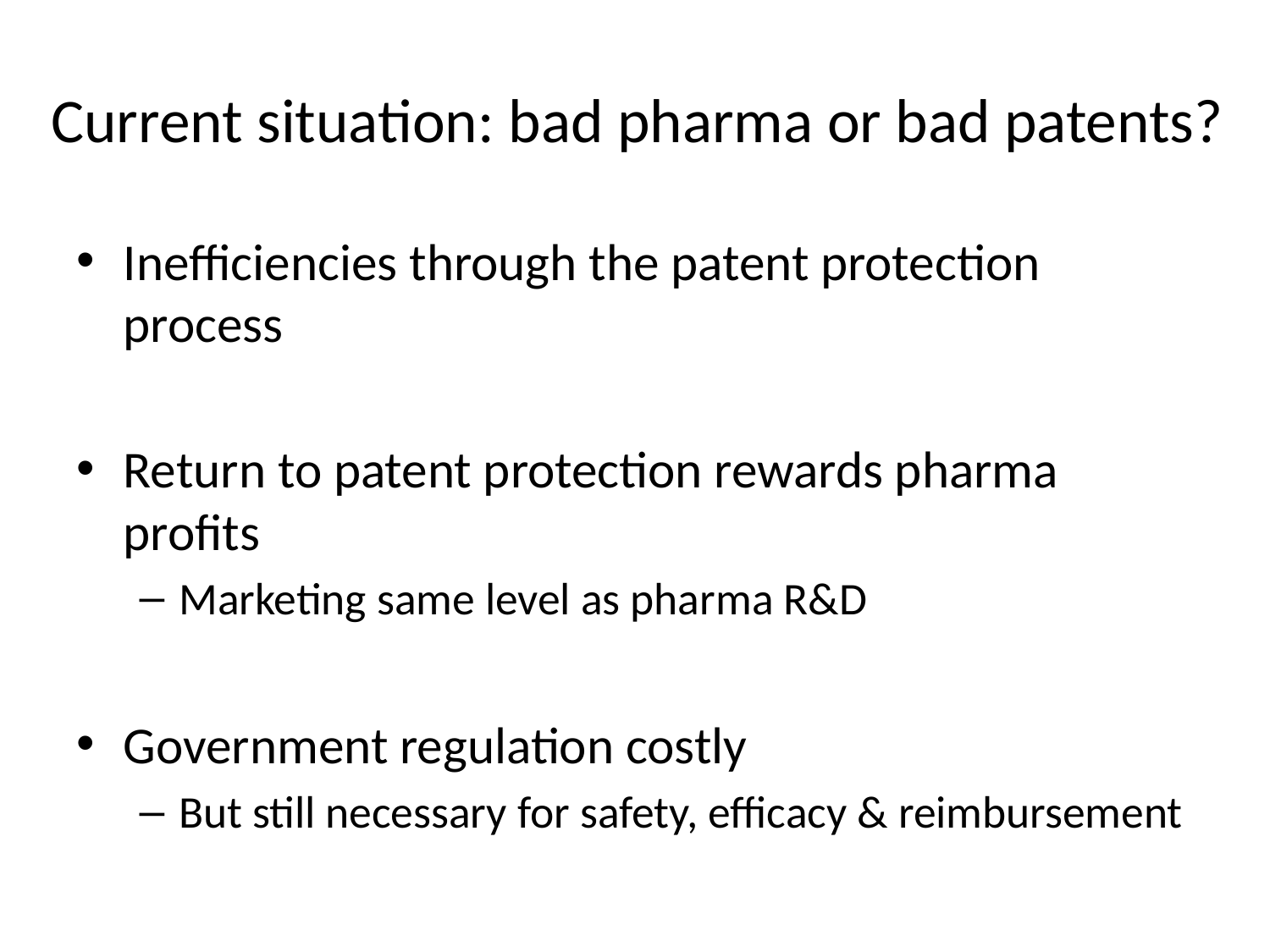

# Current situation: bad pharma or bad patents?
Inefficiencies through the patent protection process

Return to patent protection rewards pharma profits
Marketing same level as pharma R&D

Government regulation costly
But still necessary for safety, efficacy & reimbursement